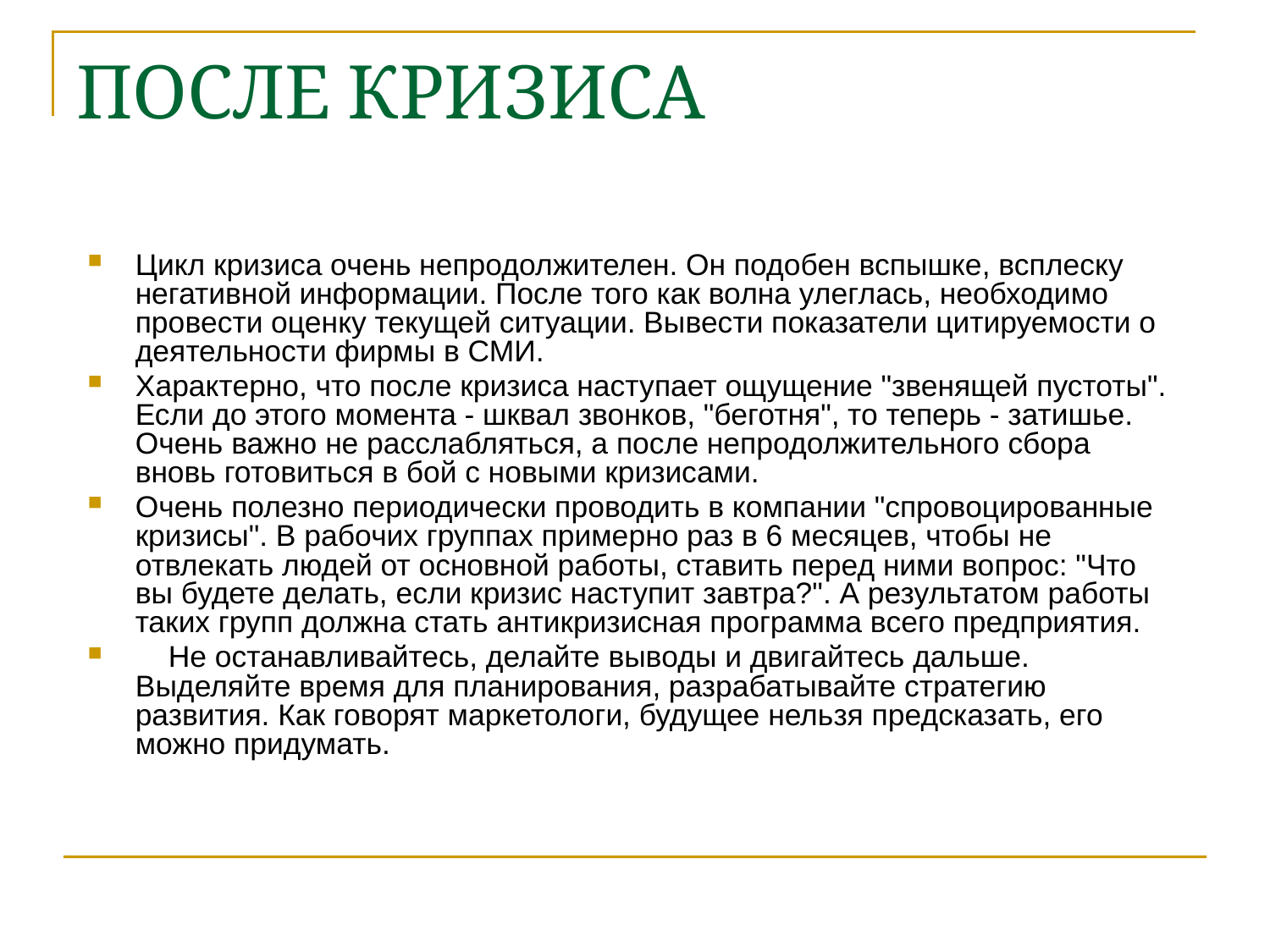

ПОСЛЕ КРИЗИСА
Цикл кризиса очень непродолжителен. Он подобен вспышке, всплеску негативной информации. После того как волна улеглась, необходимо провести оценку текущей ситуации. Вывести показатели цитируемости о деятельности фирмы в СМИ.
Характерно, что после кризиса наступает ощущение "звенящей пустоты". Если до этого момента - шквал звонков, "беготня", то теперь - затишье. Очень важно не расслабляться, а после непродолжительного сбора вновь готовиться в бой с новыми кризисами.
Очень полезно периодически проводить в компании "спровоцированные кризисы". В рабочих группах примерно раз в 6 месяцев, чтобы не отвлекать людей от основной работы, ставить перед ними вопрос: "Что вы будете делать, если кризис наступит завтра?". А результатом работы таких групп должна стать антикризисная программа всего предприятия.
    Не останавливайтесь, делайте выводы и двигайтесь дальше. Выделяйте время для планирования, разрабатывайте стратегию развития. Как говорят маркетологи, будущее нельзя предсказать, его можно придумать.